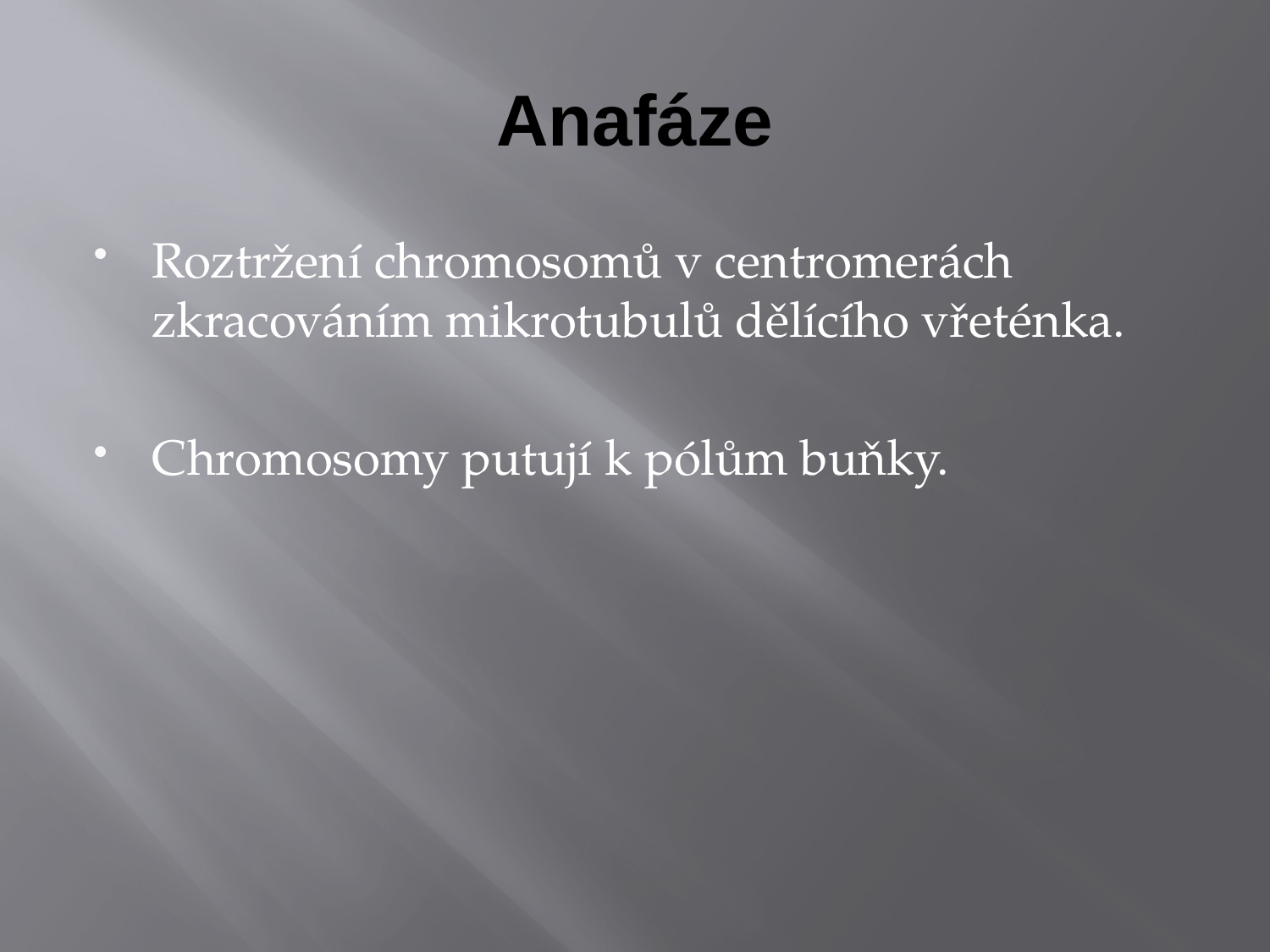

# Anafáze
Roztržení chromosomů v centromerách zkracováním mikrotubulů dělícího vřeténka.

Chromosomy putují k pólům buňky.